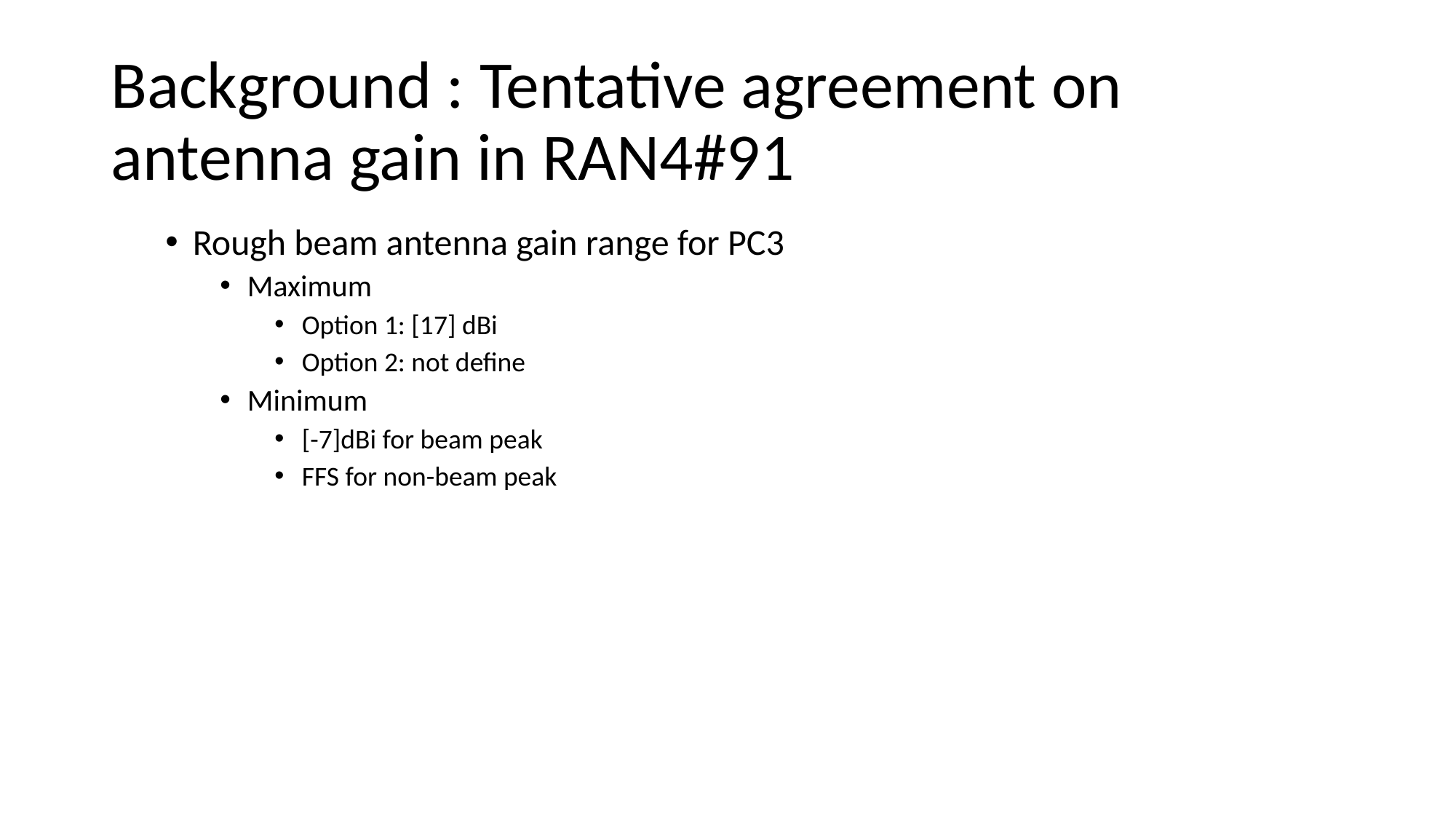

# Background : Tentative agreement on antenna gain in RAN4#91
Rough beam antenna gain range for PC3
Maximum
Option 1: [17] dBi
Option 2: not define
Minimum
[-7]dBi for beam peak
FFS for non-beam peak